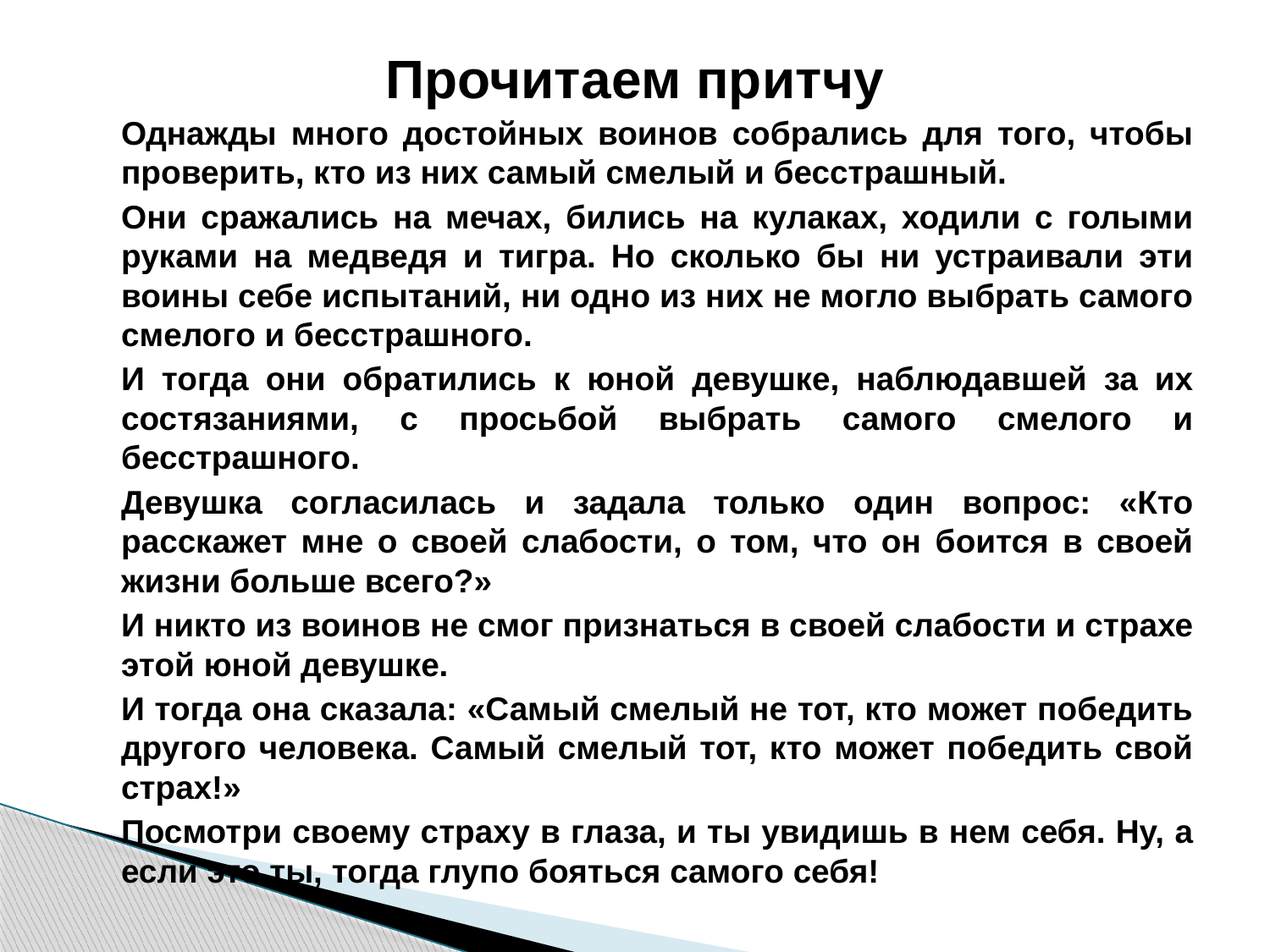

# Прочитаем притчу
	Однажды много достойных воинов собрались для того, чтобы проверить, кто из них самый смелый и бесстрашный.
	Они сражались на мечах, бились на кулаках, ходили с голыми руками на медведя и тигра. Но сколько бы ни устраивали эти воины себе испытаний, ни одно из них не могло выбрать самого смелого и бесстрашного.
	И тогда они обратились к юной девушке, наблюдавшей за их состязаниями, с просьбой выбрать самого смелого и бесстрашного.
	Девушка согласилась и задала только один вопрос: «Кто расскажет мне о своей слабости, о том, что он боится в своей жизни больше всего?»
	И никто из воинов не смог признаться в своей слабости и страхе этой юной девушке.
	И тогда она сказала: «Самый смелый не тот, кто может победить другого человека. Самый смелый тот, кто может победить свой страх!»
	Посмотри своему страху в глаза, и ты увидишь в нем себя. Ну, а если это ты, тогда глупо бояться самого себя!